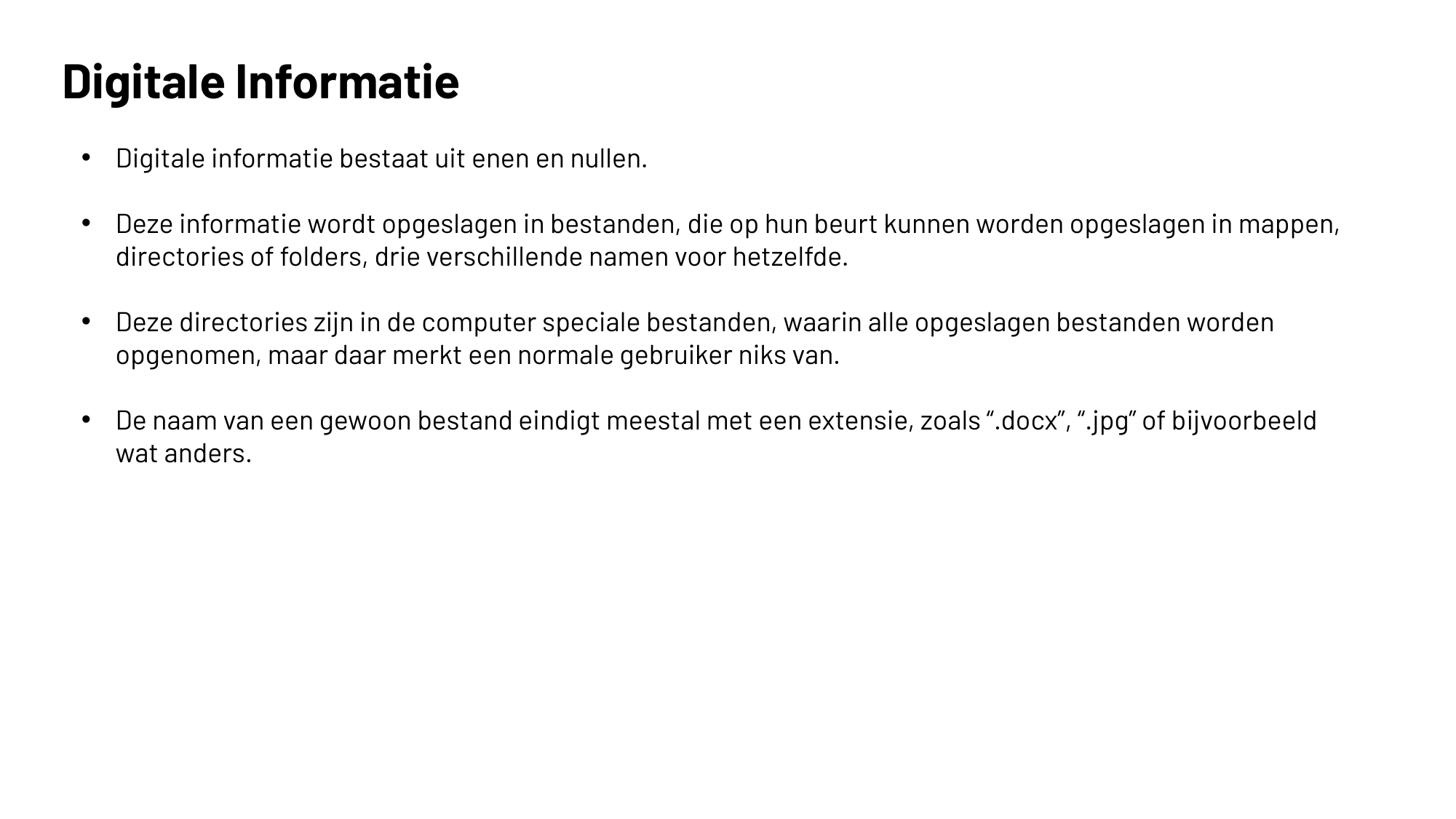

Digitale Informatie
Digitale informatie bestaat uit enen en nullen.
Deze informatie wordt opgeslagen in bestanden, die op hun beurt kunnen worden opgeslagen in mappen, directories of folders, drie verschillende namen voor hetzelfde.
Deze directories zijn in de computer speciale bestanden, waarin alle opgeslagen bestanden worden opgenomen, maar daar merkt een normale gebruiker niks van.
De naam van een gewoon bestand eindigt meestal met een extensie, zoals “.docx”, “.jpg” of bijvoorbeeld wat anders.